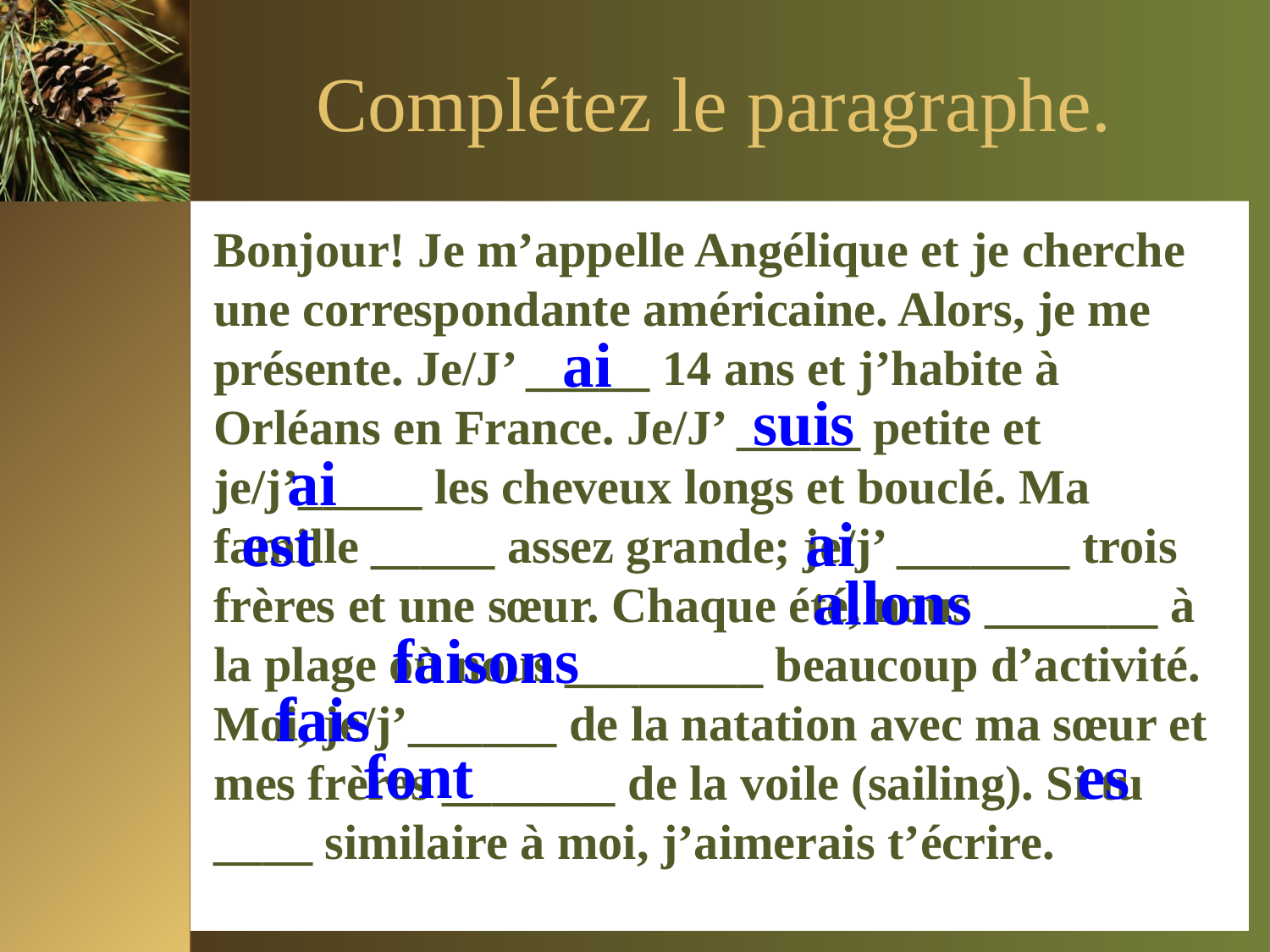

# Complétez le paragraphe.
Bonjour! Je m’appelle Angélique et je cherche une correspondante américaine. Alors, je me présente. Je/J’ _____ 14 ans et j’habite à Orléans en France. Je/J’ _____ petite et je/j’_____ les cheveux longs et bouclé. Ma famille _____ assez grande; je/j’ _______ trois frères et une sœur. Chaque été, nous _______ à la plage où nous ________ beaucoup d’activité. Moi, je/j’______ de la natation avec ma sœur et mes frères _______ de la voile (sailing). Si tu ____ similaire à moi, j’aimerais t’écrire.
ai
suis
ai
est
ai
allons
faisons
fais
font
es